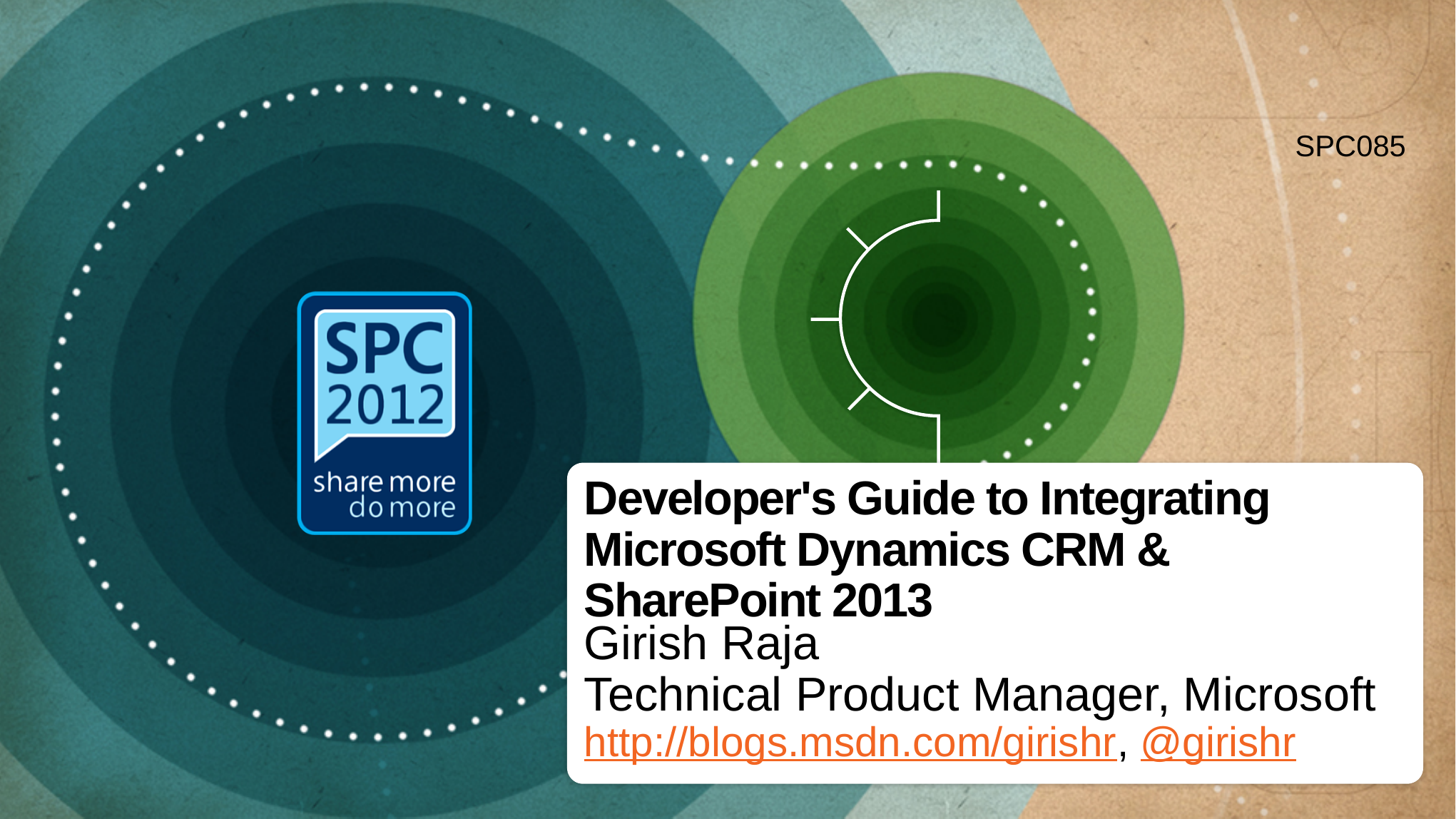

SPC085
# Developer's Guide to Integrating Microsoft Dynamics CRM & SharePoint 2013
Girish Raja
Technical Product Manager, Microsoft
http://blogs.msdn.com/girishr, @girishr